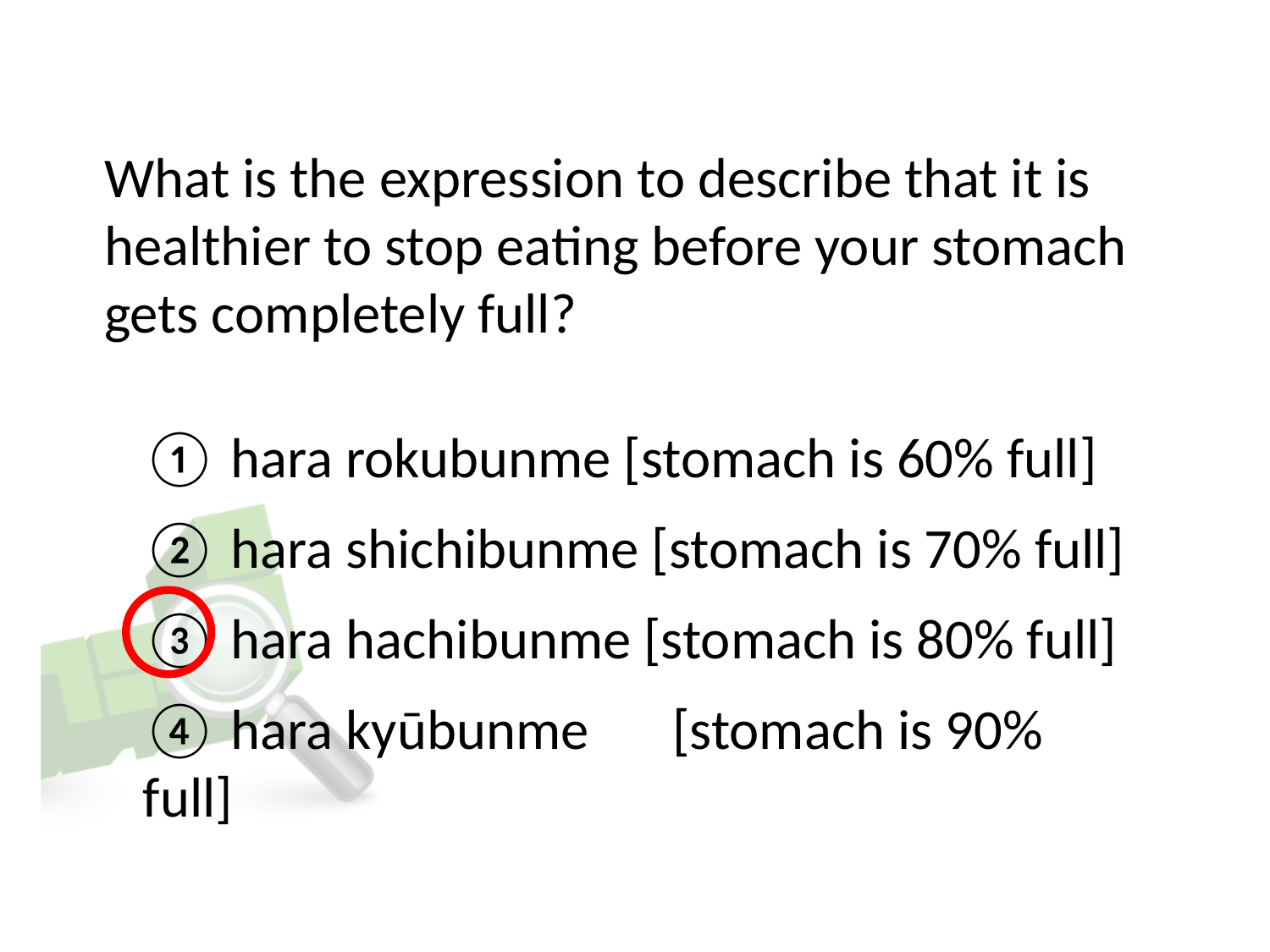

# What is the expression to describe that it is healthier to stop eating before your stomach gets completely full?
① hara rokubunme [stomach is 60% full]
② hara shichibunme [stomach is 70% full]
③ hara hachibunme [stomach is 80% full]
④ hara kyūbunme　[stomach is 90% full]